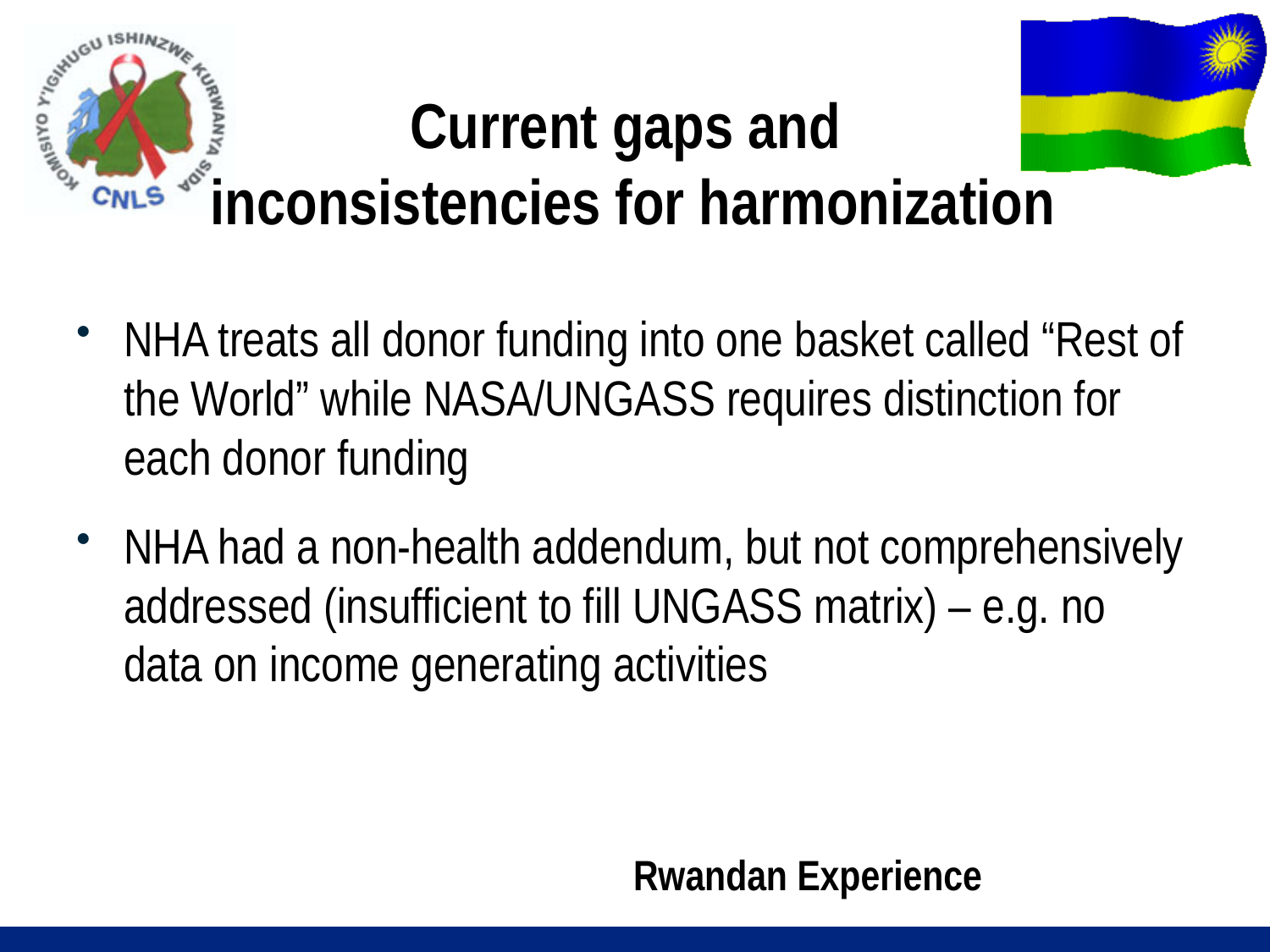

# Current gaps and inconsistencies for harmonization
NHA treats all donor funding into one basket called “Rest of the World” while NASA/UNGASS requires distinction for each donor funding

NHA had a non-health addendum, but not comprehensively addressed (insufficient to fill UNGASS matrix) – e.g. no data on income generating activities

Rwandan Experience